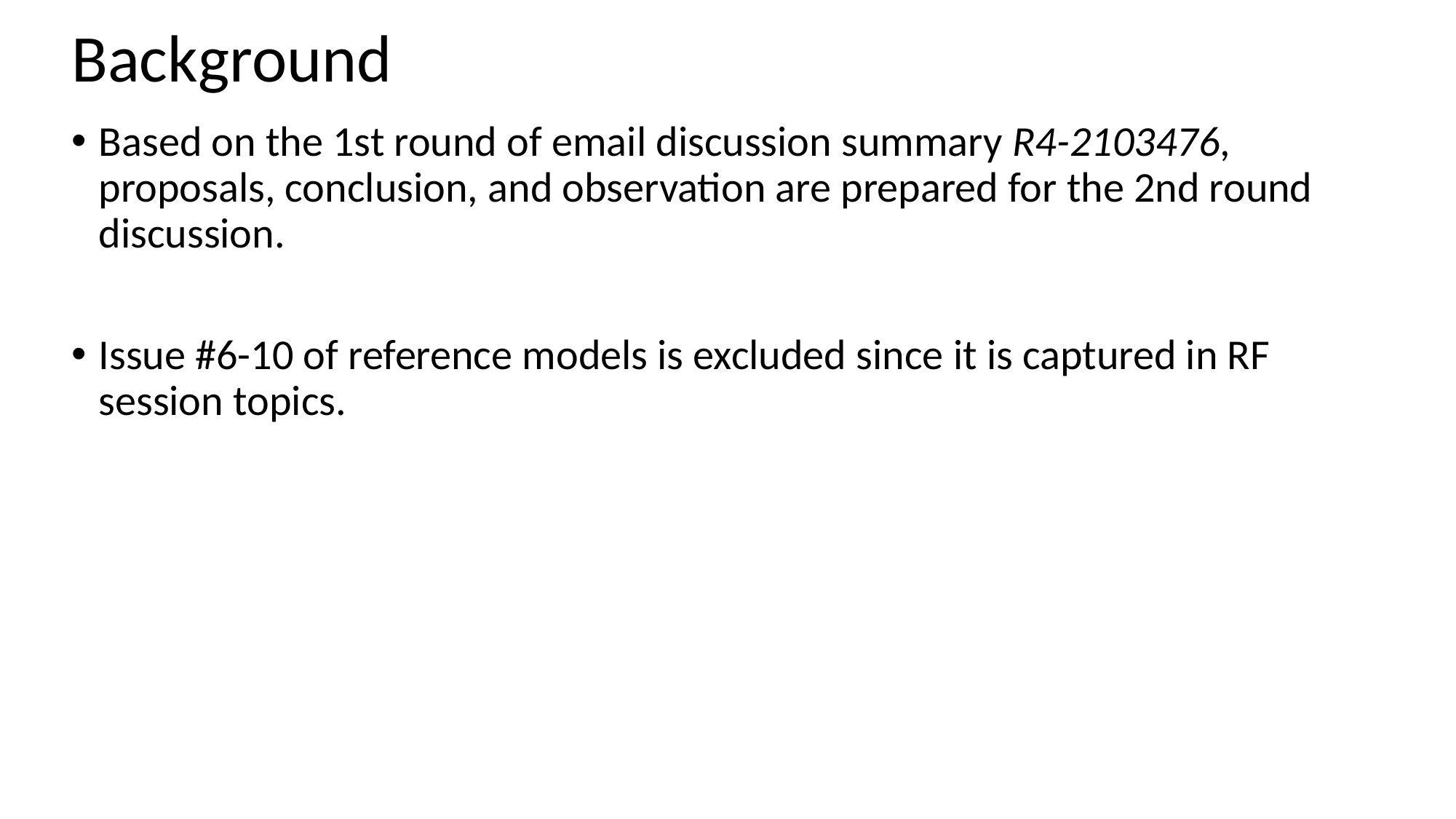

# Background
Based on the 1st round of email discussion summary R4-2103476, proposals, conclusion, and observation are prepared for the 2nd round discussion.

Issue #6-10 of reference models is excluded since it is captured in RF session topics.